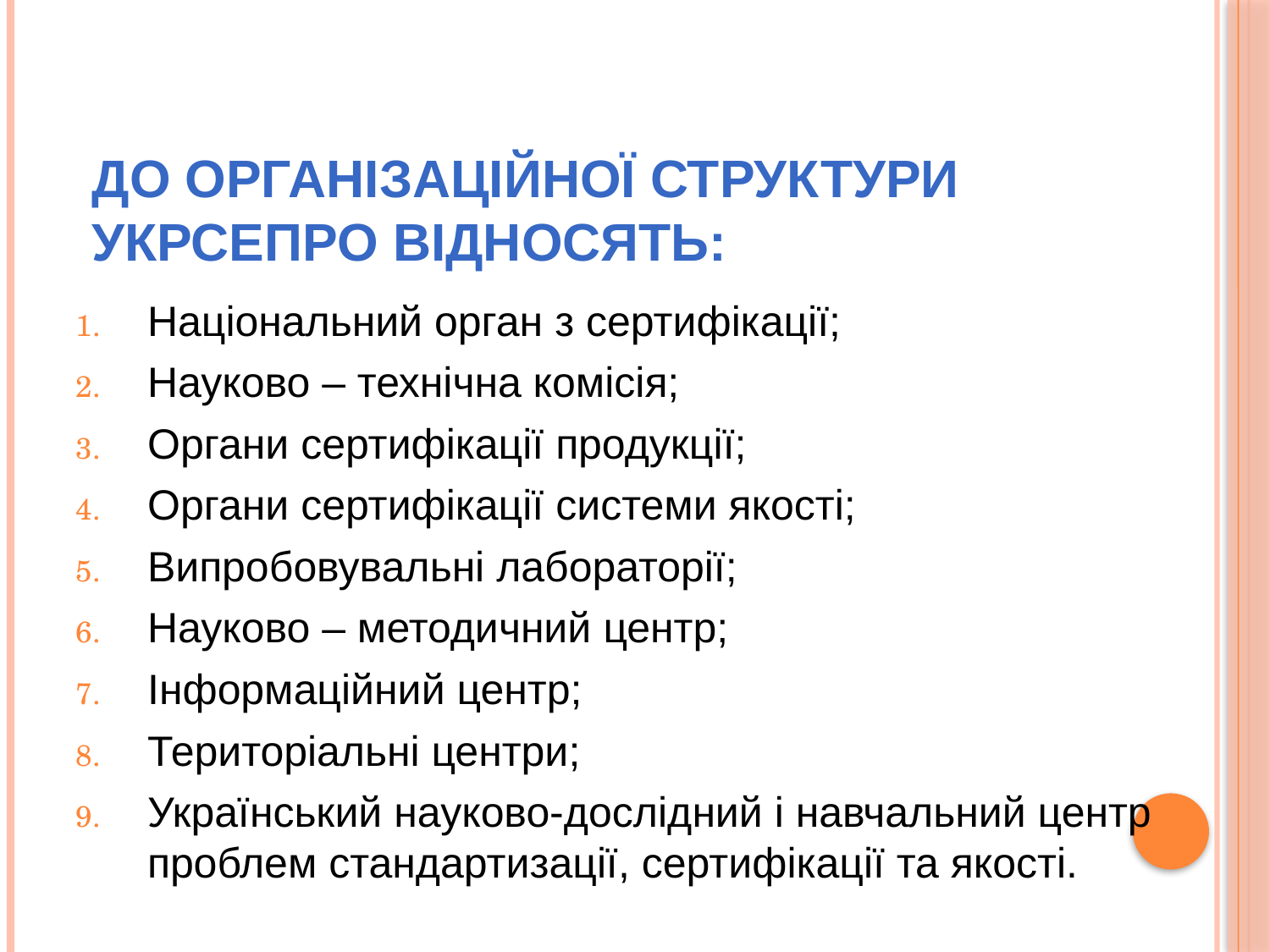

# До організаційної структури УкрСЕПРО відносять:
Національний орган з сертифікації;
Науково – технічна комісія;
Органи сертифікації продукції;
Органи сертифікації системи якості;
Випробовувальні лабораторії;
Науково – методичний центр;
Інформаційний центр;
Територіальні центри;
Український науково-дослідний і навчальний центр проблем стандартизації, сертифікації та якості.